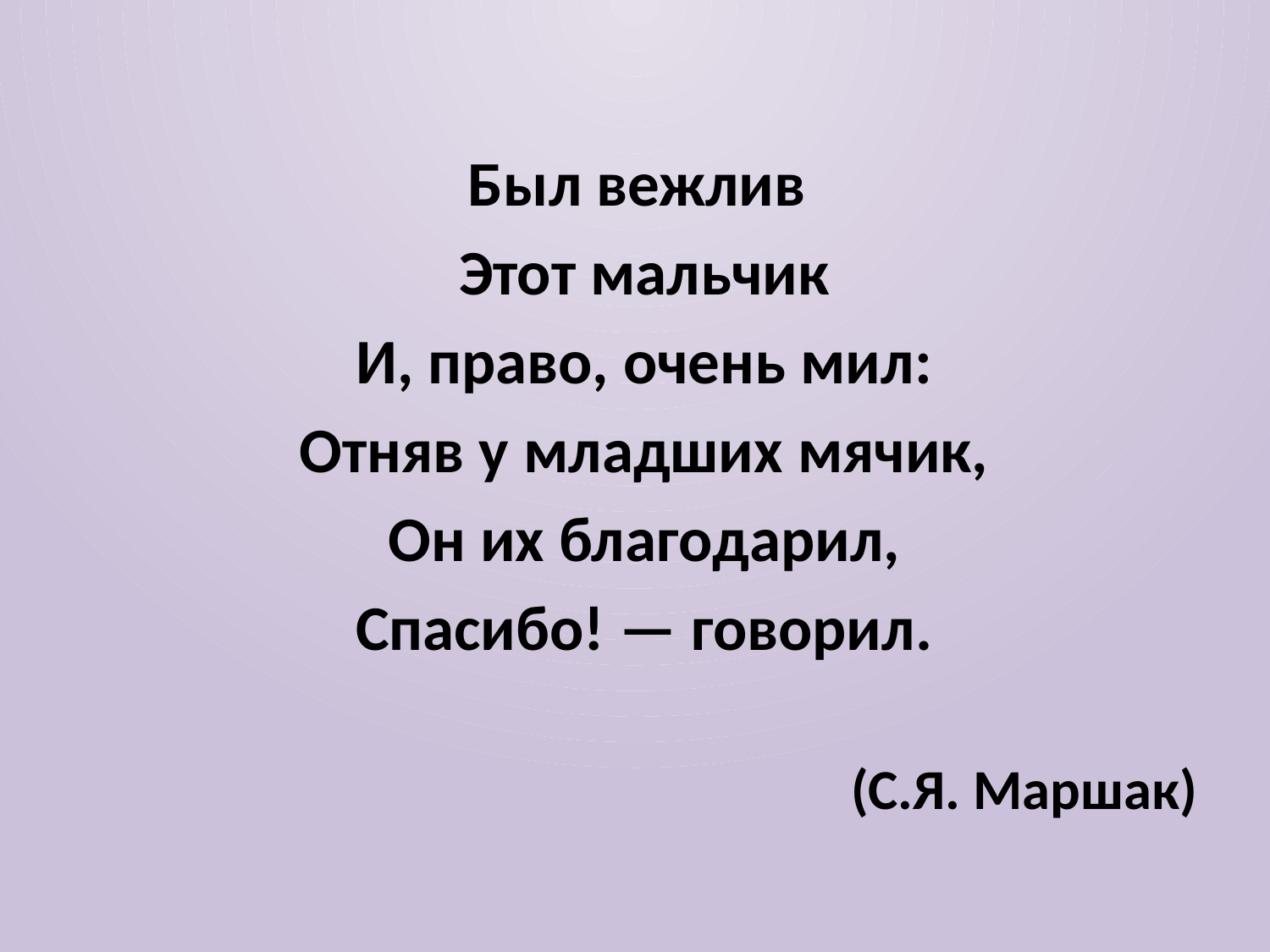

Был вежлив
Этот мальчик
И, право, очень мил:
Отняв у младших мячик,
Он их благодарил,
Спасибо! — говорил.

                                                             (С.Я. Маршак)